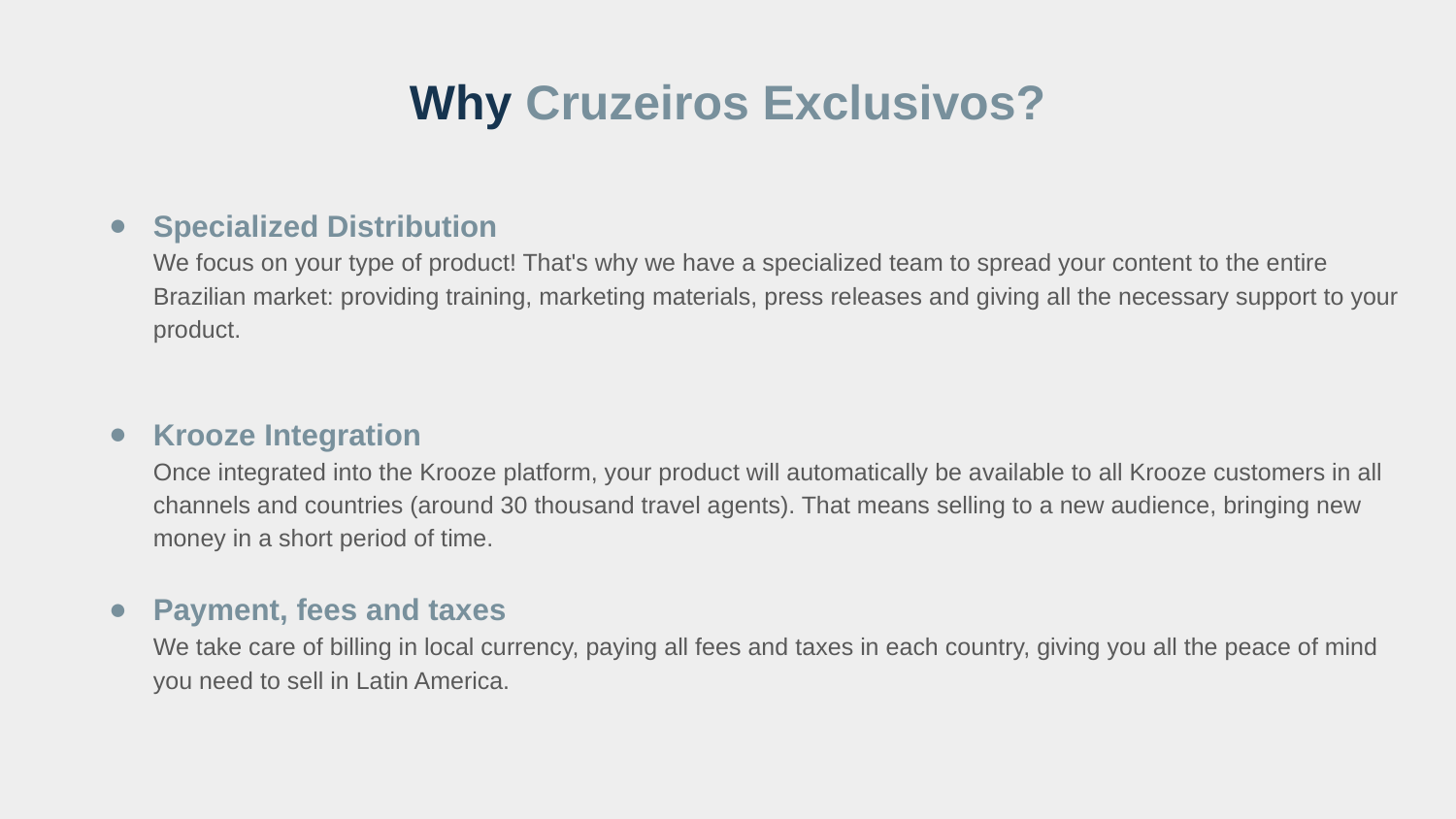

Why Cruzeiros Exclusivos?
Specialized Distribution
We focus on your type of product! That's why we have a specialized team to spread your content to the entire Brazilian market: providing training, marketing materials, press releases and giving all the necessary support to your product.

Krooze Integration
Once integrated into the Krooze platform, your product will automatically be available to all Krooze customers in all channels and countries (around 30 thousand travel agents). That means selling to a new audience, bringing new money in a short period of time.

Payment, fees and taxes
We take care of billing in local currency, paying all fees and taxes in each country, giving you all the peace of mind you need to sell in Latin America.